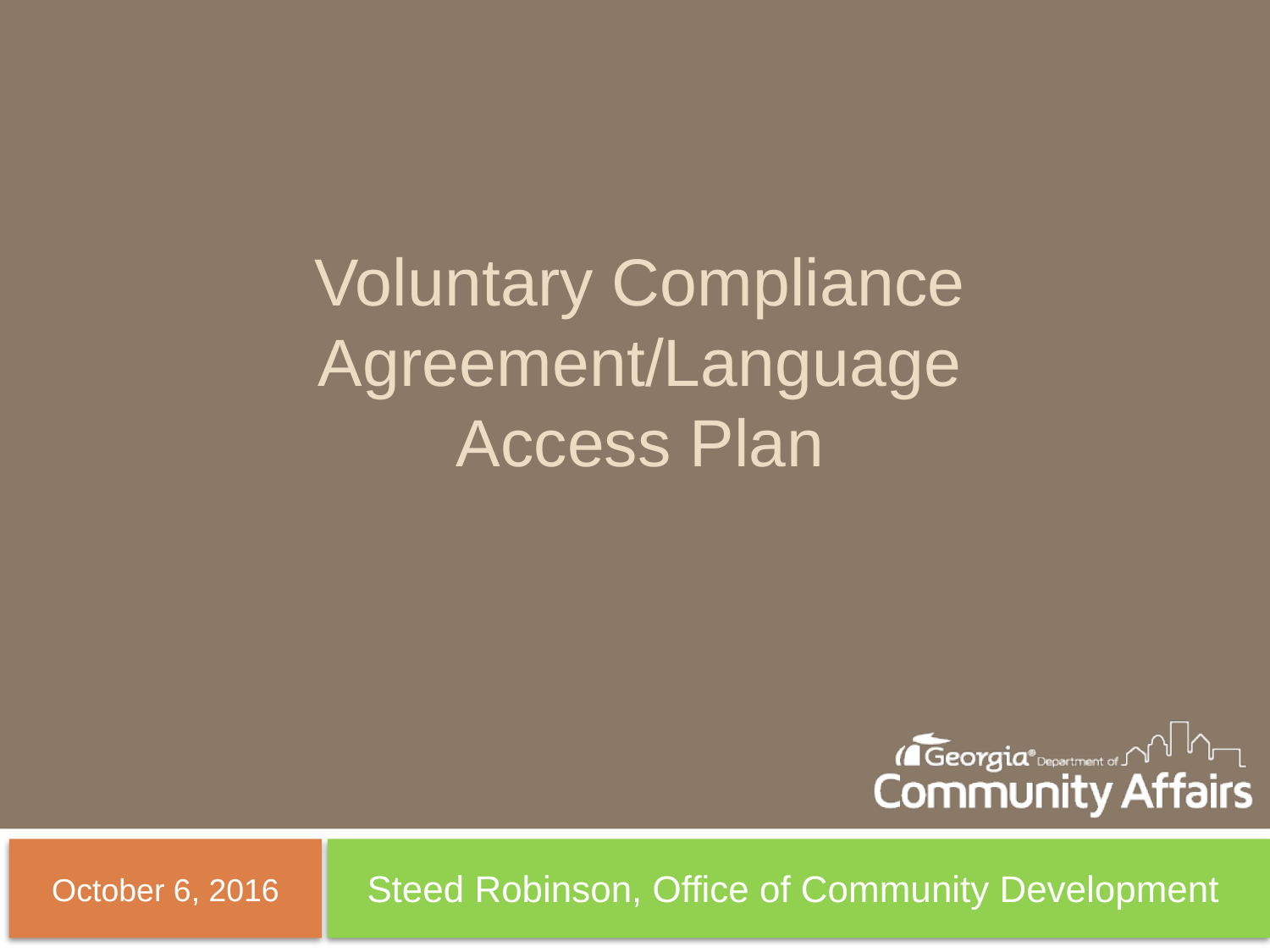

# Voluntary Compliance Agreement/Language Access Plan
October 6, 2016
Steed Robinson, Office of Community Development